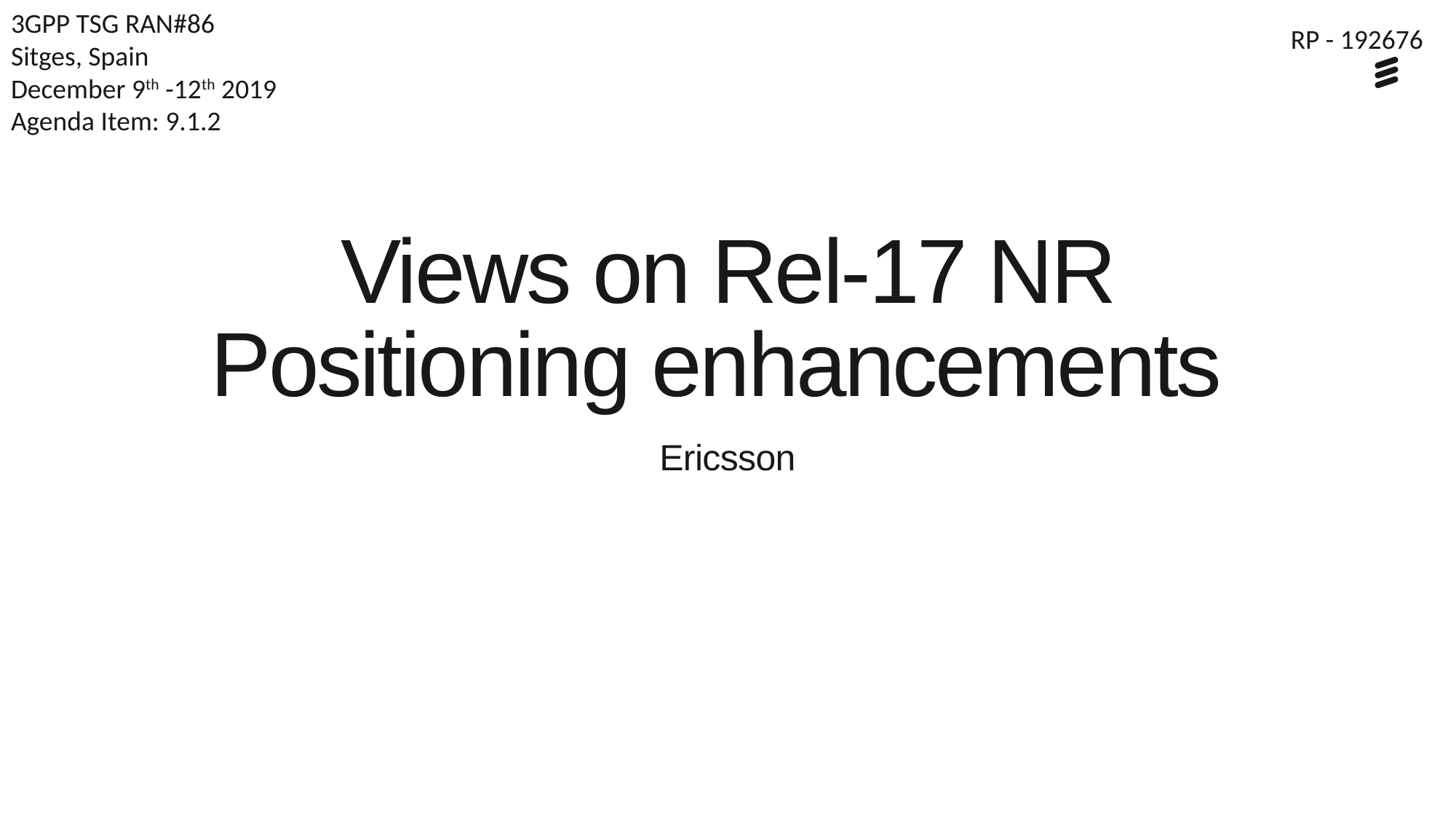

3GPP TSG RAN#86
Sitges, Spain
December 9th -12th 2019
Agenda Item: 9.1.2
RP - 192676
# Views on Rel-17 NR Positioning enhancements
Ericsson